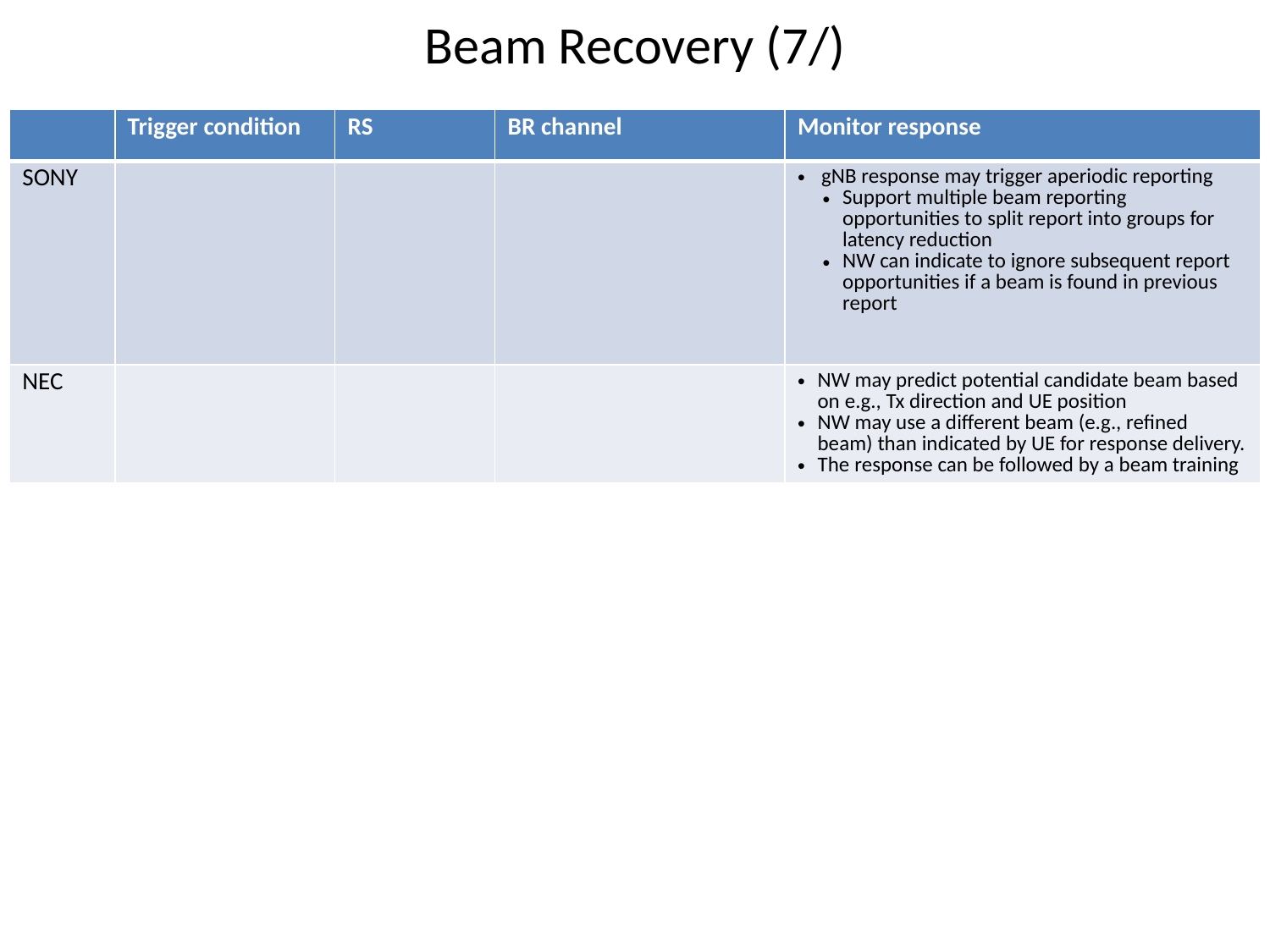

# Beam Recovery (7/)
|  | Trigger condition | RS | BR channel | Monitor response |
| --- | --- | --- | --- | --- |
| SONY |  |  |  | gNB response may trigger aperiodic reporting Support multiple beam reporting opportunities to split report into groups for latency reduction NW can indicate to ignore subsequent report opportunities if a beam is found in previous report |
| NEC |  |  |  | NW may predict potential candidate beam based on e.g., Tx direction and UE position NW may use a different beam (e.g., refined beam) than indicated by UE for response delivery. The response can be followed by a beam training |